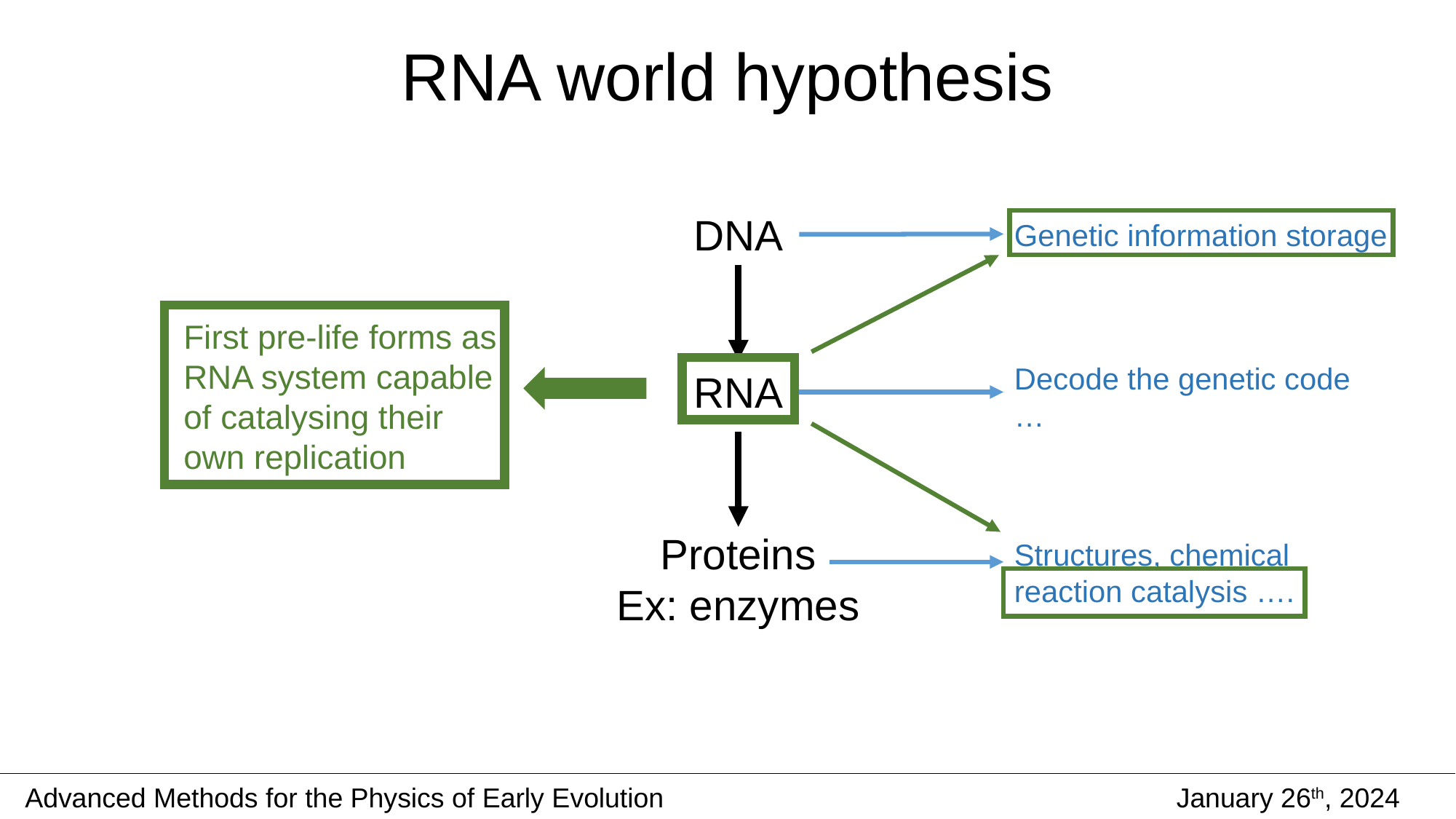

# RNA world hypothesis
DNA
Genetic information storage

First pre-life forms as RNA system capable of catalysing their own replication
Decode the genetic code
…

RNA

Proteins
Ex: enzymes
Structures, chemical reaction catalysis ….

Advanced Methods for the Physics of Early Evolution
January 26th, 2024